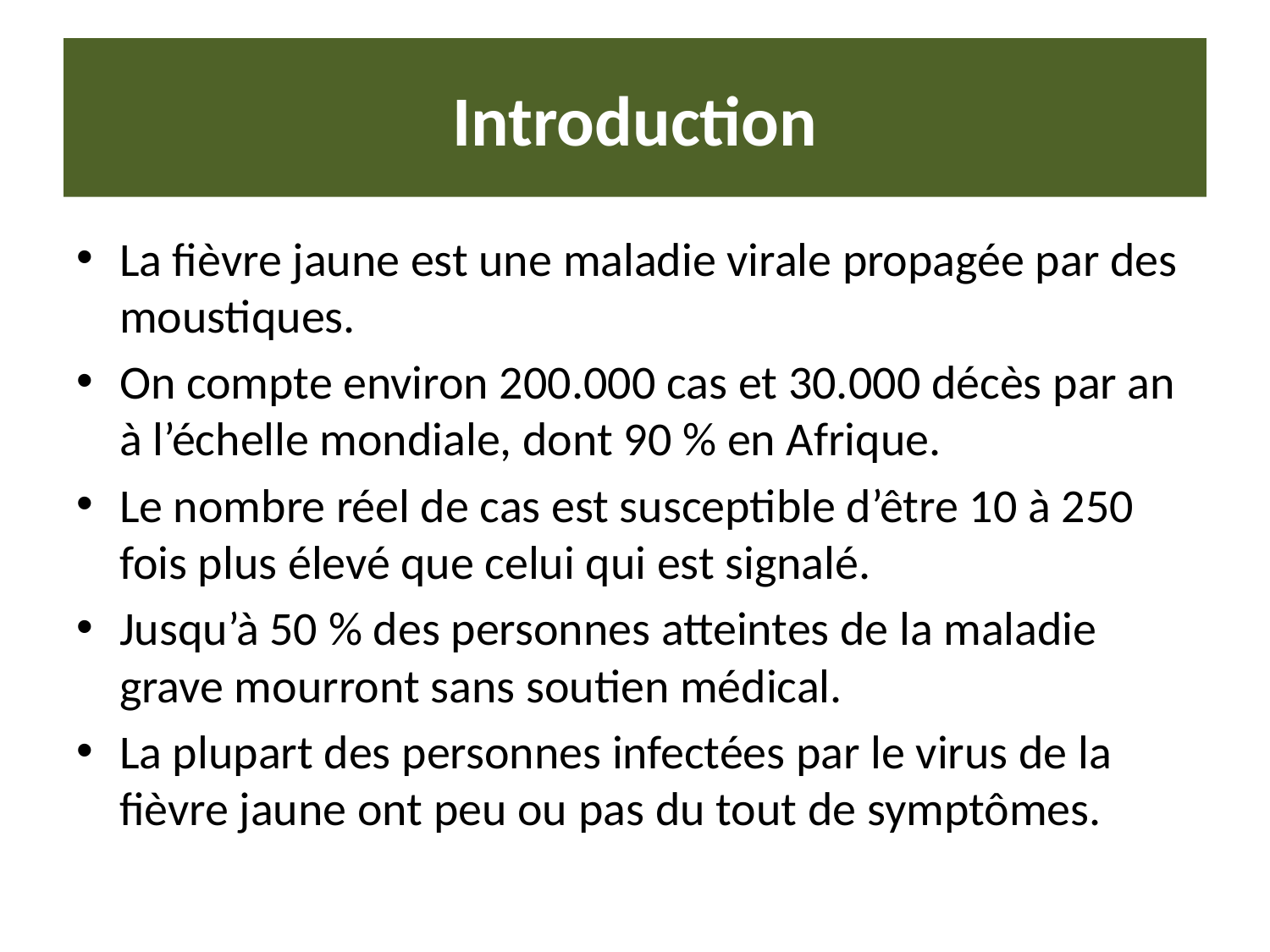

# Introduction
La fièvre jaune est une maladie virale propagée par des moustiques.
On compte environ 200.000 cas et 30.000 décès par an à l’échelle mondiale, dont 90 % en Afrique.
Le nombre réel de cas est susceptible d’être 10 à 250 fois plus élevé que celui qui est signalé.
Jusqu’à 50 % des personnes atteintes de la maladie grave mourront sans soutien médical.
La plupart des personnes infectées par le virus de la fièvre jaune ont peu ou pas du tout de symptômes.